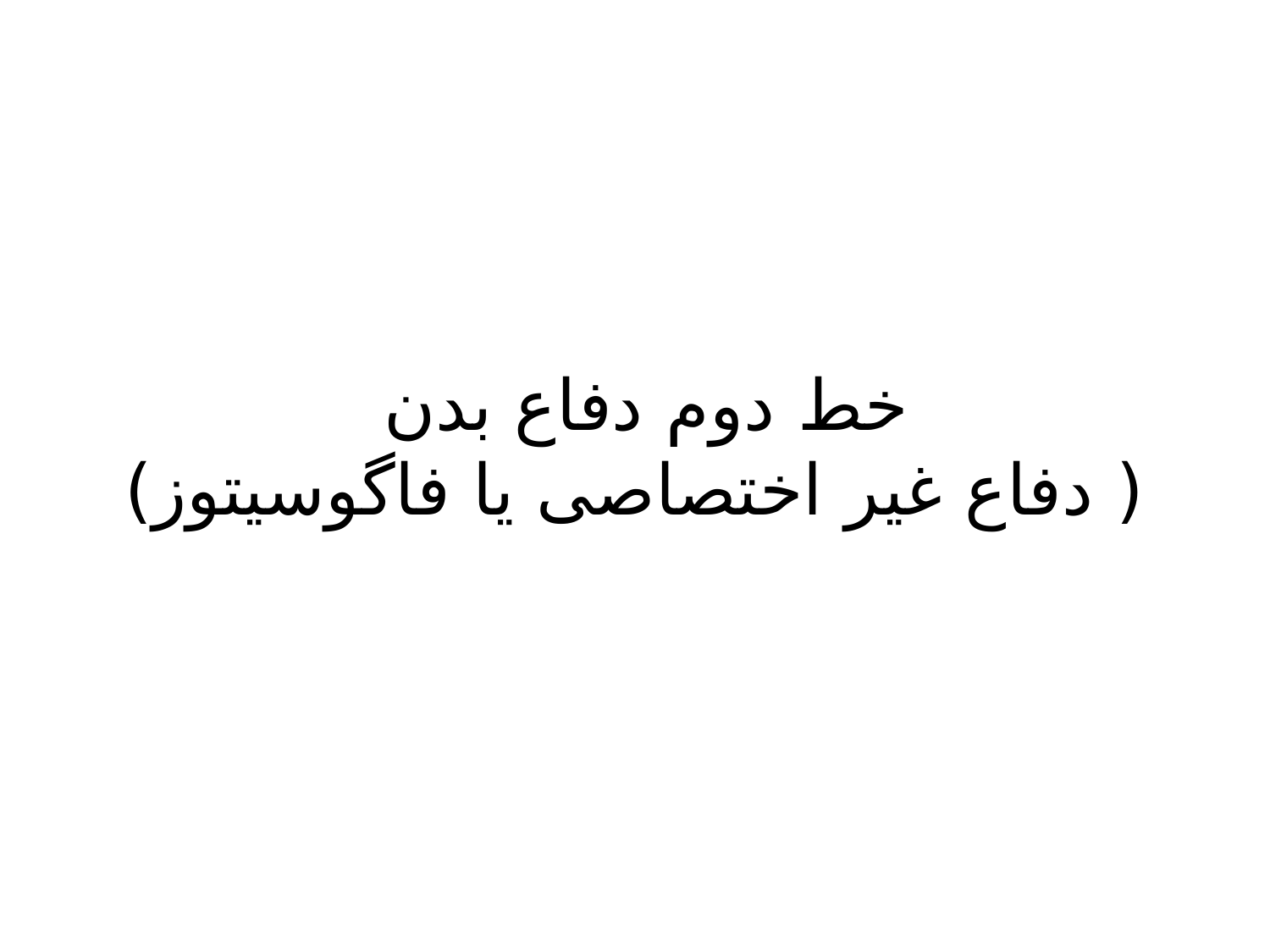

# خط دوم دفاع بدن ( دفاع غیر اختصاصی یا فاگوسیتوز)